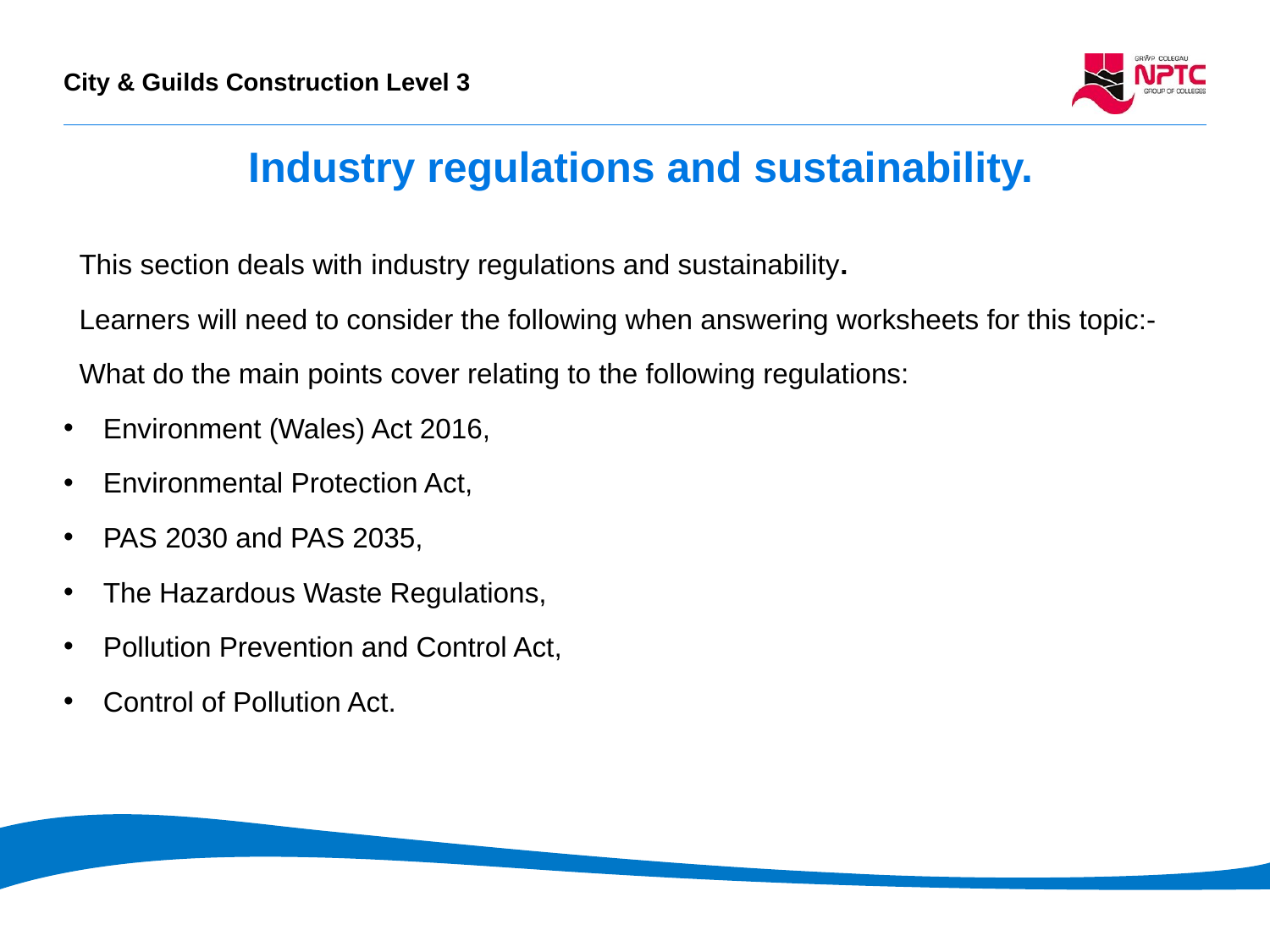

# Industry regulations and sustainability.

  This section deals with industry regulations and sustainability.
  Learners will need to consider the following when answering worksheets for this topic:-
  What do the main points cover relating to the following regulations:
Environment (Wales) Act 2016,
Environmental Protection Act,
PAS 2030 and PAS 2035,
The Hazardous Waste Regulations,
Pollution Prevention and Control Act,
Control of Pollution Act.